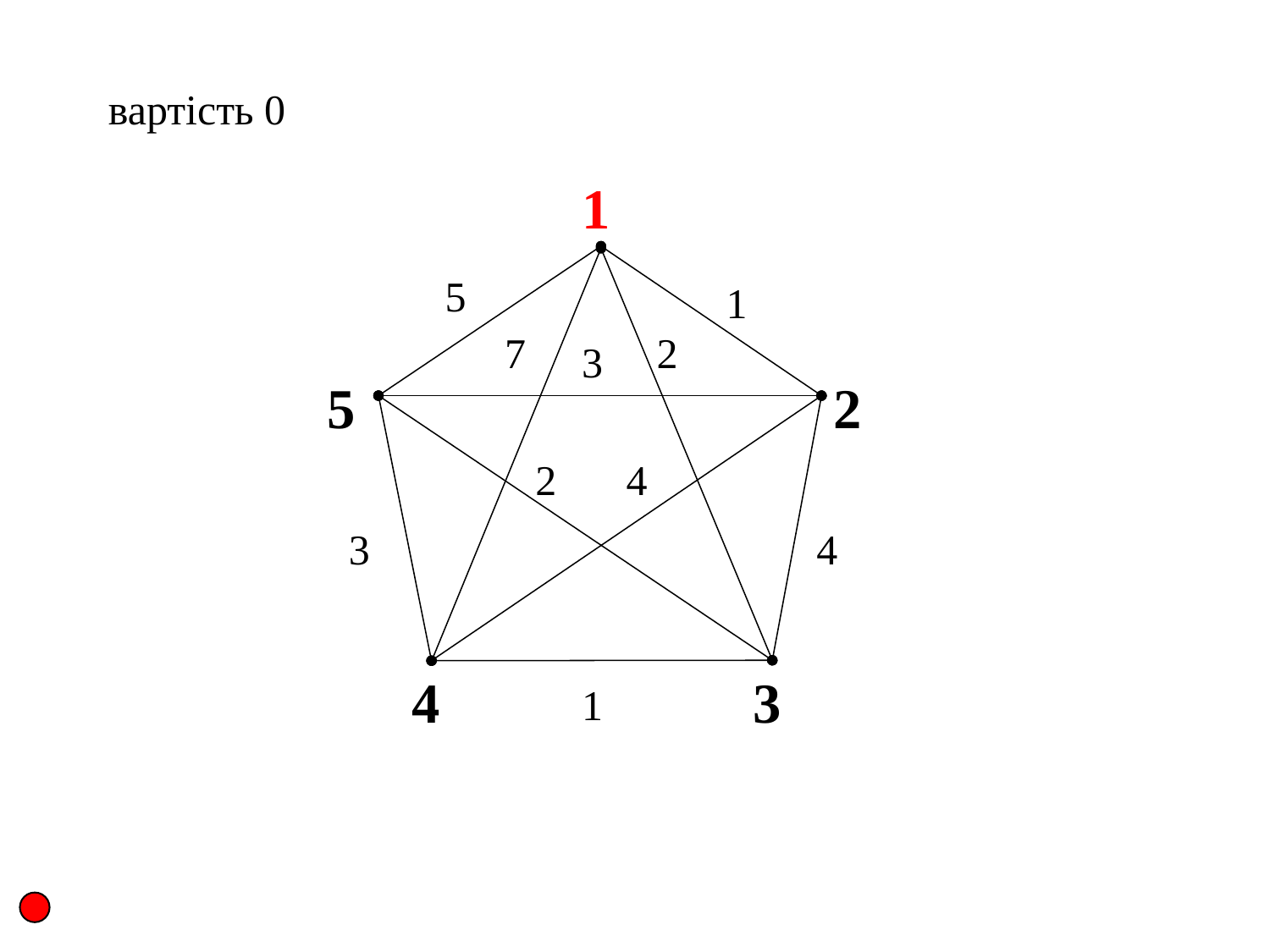

вартість 0

1
5
7
1
2
3
5
2
3
2
4
4
1
3
4